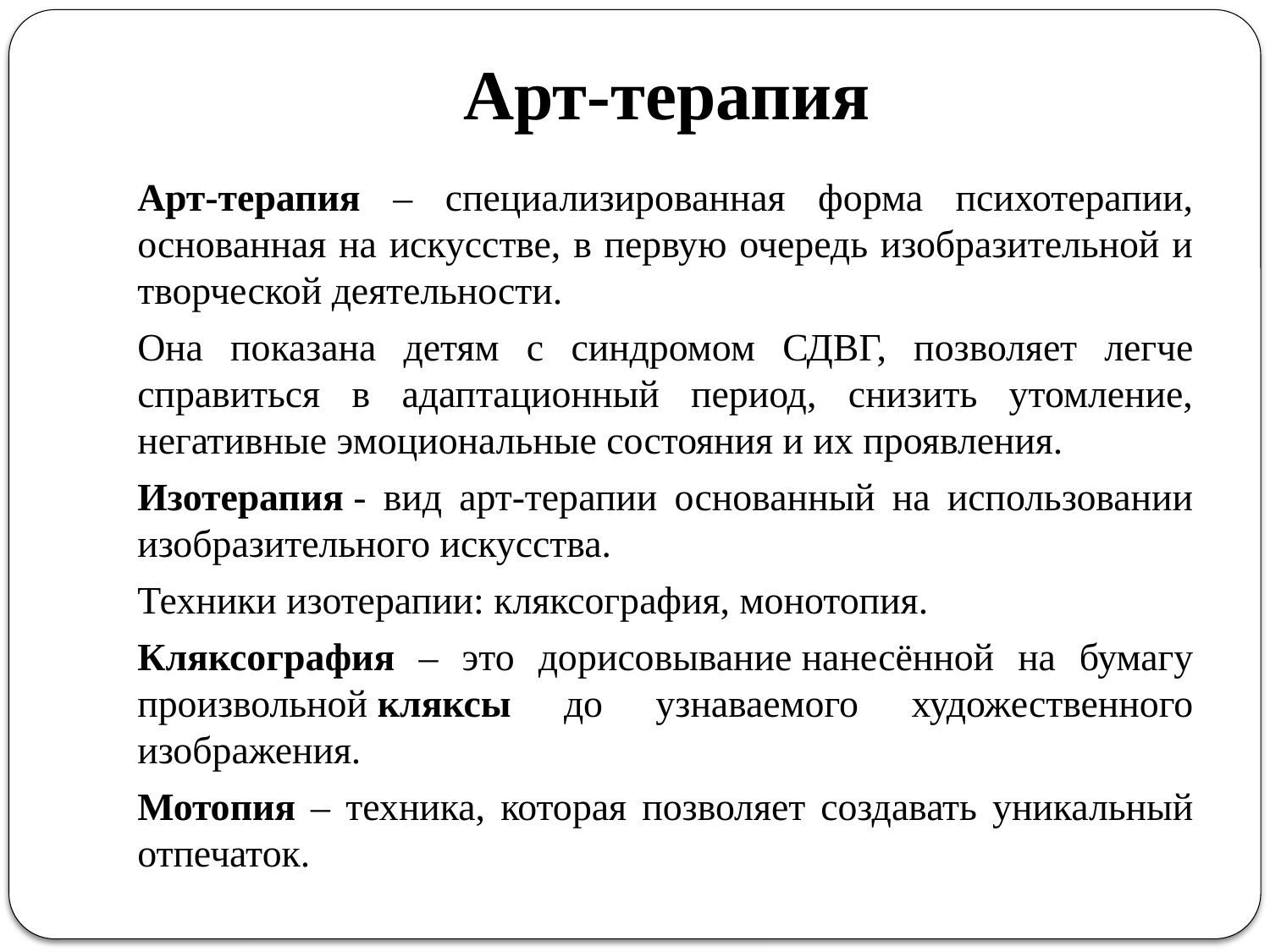

# Арт-терапия
Арт-терапия – специализированная форма психотерапии, основанная на искусстве, в первую очередь изобразительной и творческой деятельности.
Она показана детям с синдромом СДВГ, позволяет легче справиться в адаптационный период, снизить утомление, негативные эмоциональные состояния и их проявления.
Изотерапия - вид арт-терапии основанный на использовании изобразительного искусства.
Техники изотерапии: кляксография, монотопия.
Кляксография – это дорисовывание нанесённой на бумагу произвольной кляксы до узнаваемого художественного изображения.
Мотопия – техника, которая позволяет создавать уникальный отпечаток.